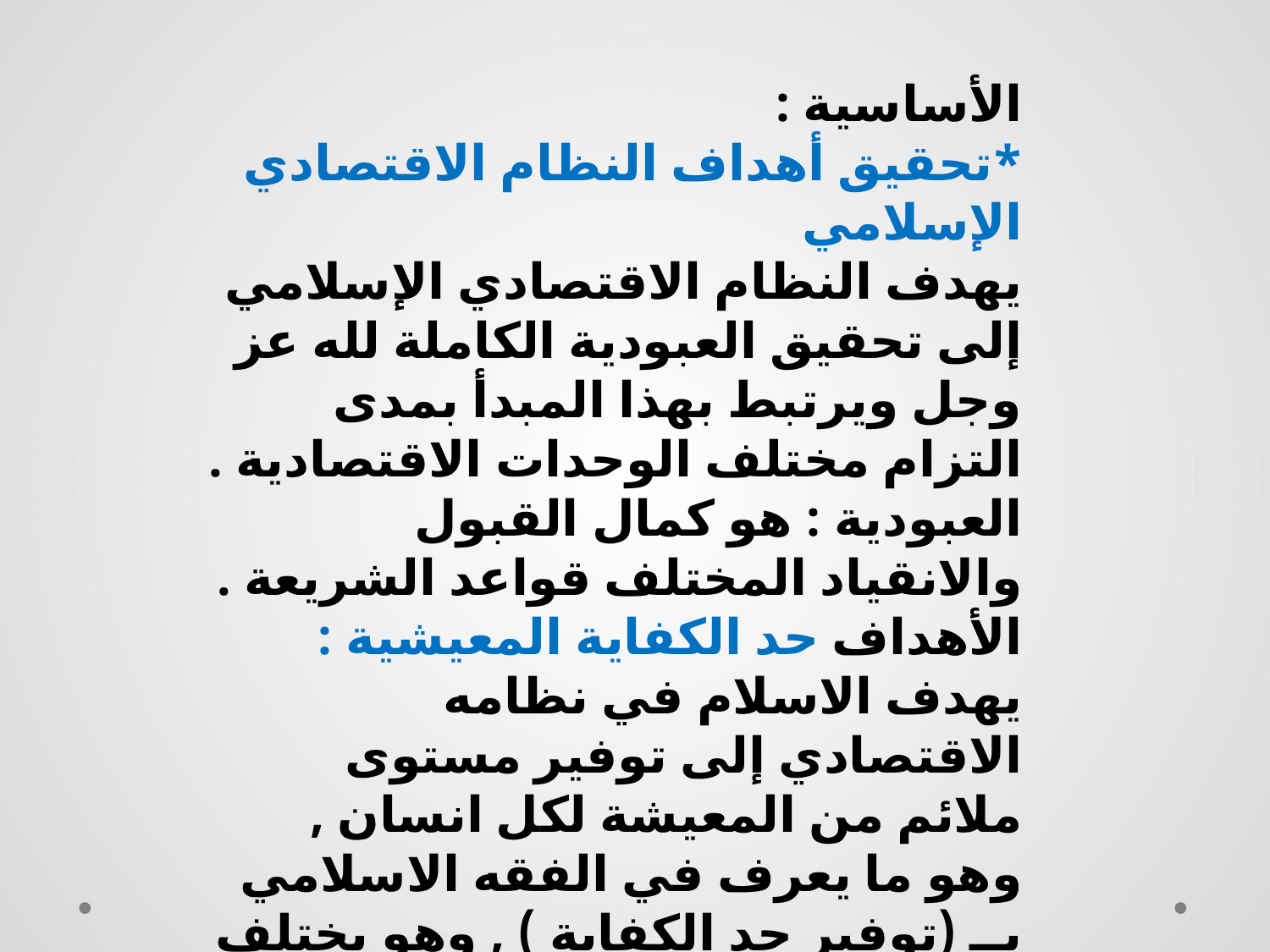

الأساسية :
*تحقيق أهداف النظام الاقتصادي الإسلامي
يهدف النظام الاقتصادي الإسلامي إلى تحقيق العبودية الكاملة لله عز وجل ويرتبط بهذا المبدأ بمدى التزام مختلف الوحدات الاقتصادية .
العبودية : هو كمال القبول والانقياد المختلف قواعد الشريعة .
الأهداف حد الكفاية المعيشية :
يهدف الاسلام في نظامه الاقتصادي إلى توفير مستوى ملائم من المعيشة لكل انسان , وهو ما يعرف في الفقه الاسلامي بــ (توفير حد الكفاية ) , وهو يختلف عن حد الكفاف المعروف في الاقتصاد الوضعي , والذي يتمثل في توفير ضرورات المعيشة للفرد وأسرته .